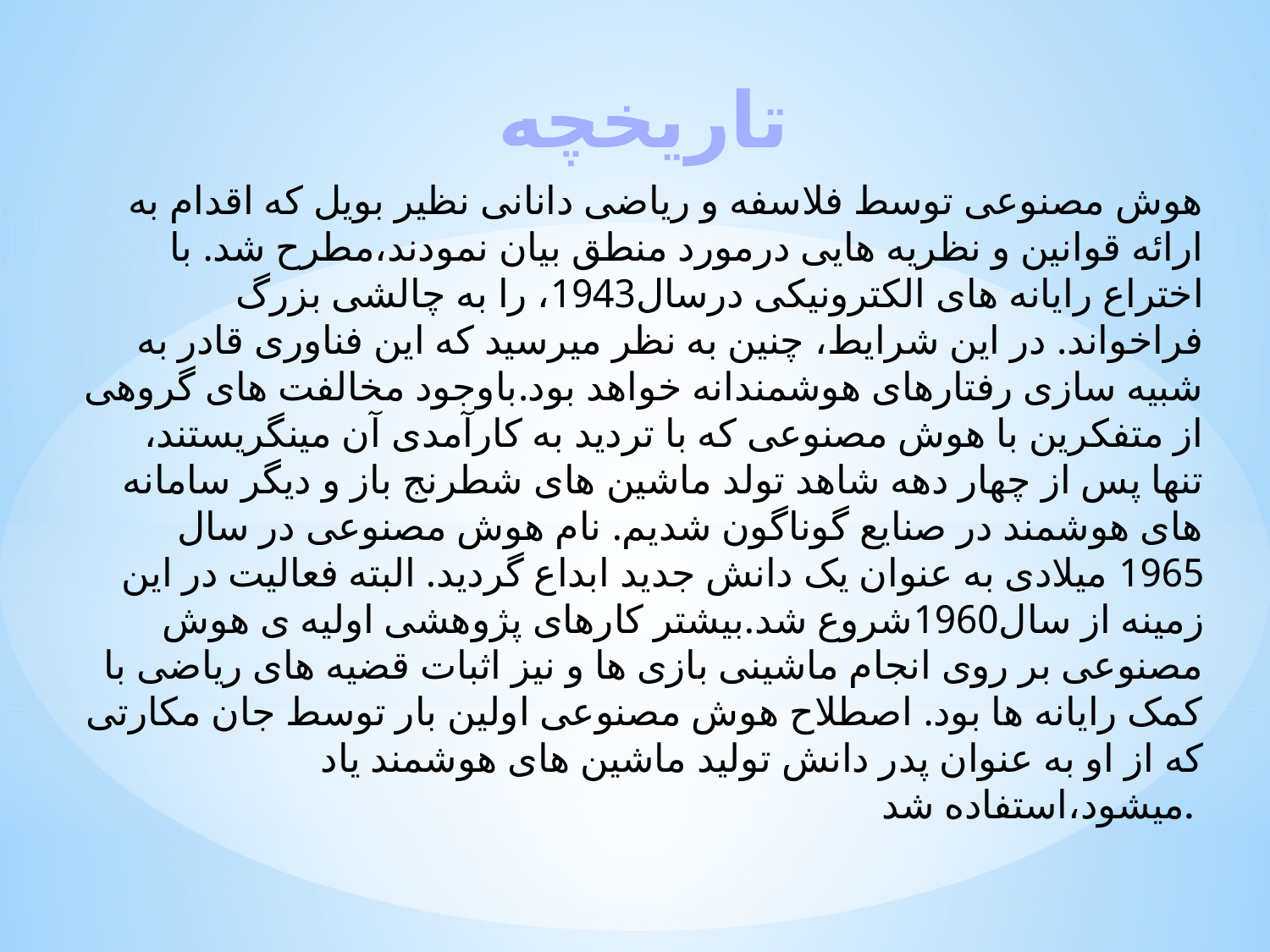

تاریخچه
هوش مصنوعی توسط فلاسفه و ریاضی دانانی نظیر بویل که اقدام به ارائه قوانین و نظریه هایی درمورد منطق بیان نمودند،مطرح شد. با اختراع رایانه های الکترونیکی درسال1943، را به چالشی بزرگ فراخواند. در این شرایط، چنین به نظر میرسید که این فناوری قادر به شبیه سازی رفتارهای هوشمندانه خواهد بود.باوجود مخالفت های گروهی از متفکرین با هوش مصنوعی که با تردید به کارآمدی آن مینگریستند، تنها پس از چهار دهه شاهد تولد ماشین های شطرنج باز و دیگر سامانه های هوشمند در صنایع گوناگون شدیم. نام هوش مصنوعی در سال 1965 میلادی به عنوان یک دانش جدید ابداع گردید. البته فعالیت در این زمینه از سال1960شروع شد.بیشتر کارهای پژوهشی اولیه ی هوش مصنوعی بر روی انجام ماشینی بازی ها و نیز اثبات قضیه های ریاضی با کمک رایانه ها بود. اصطلاح هوش مصنوعی اولین بار توسط جان مکارتی که از او به عنوان پدر دانش تولید ماشین های هوشمند یاد میشود،استفاده شد.
#